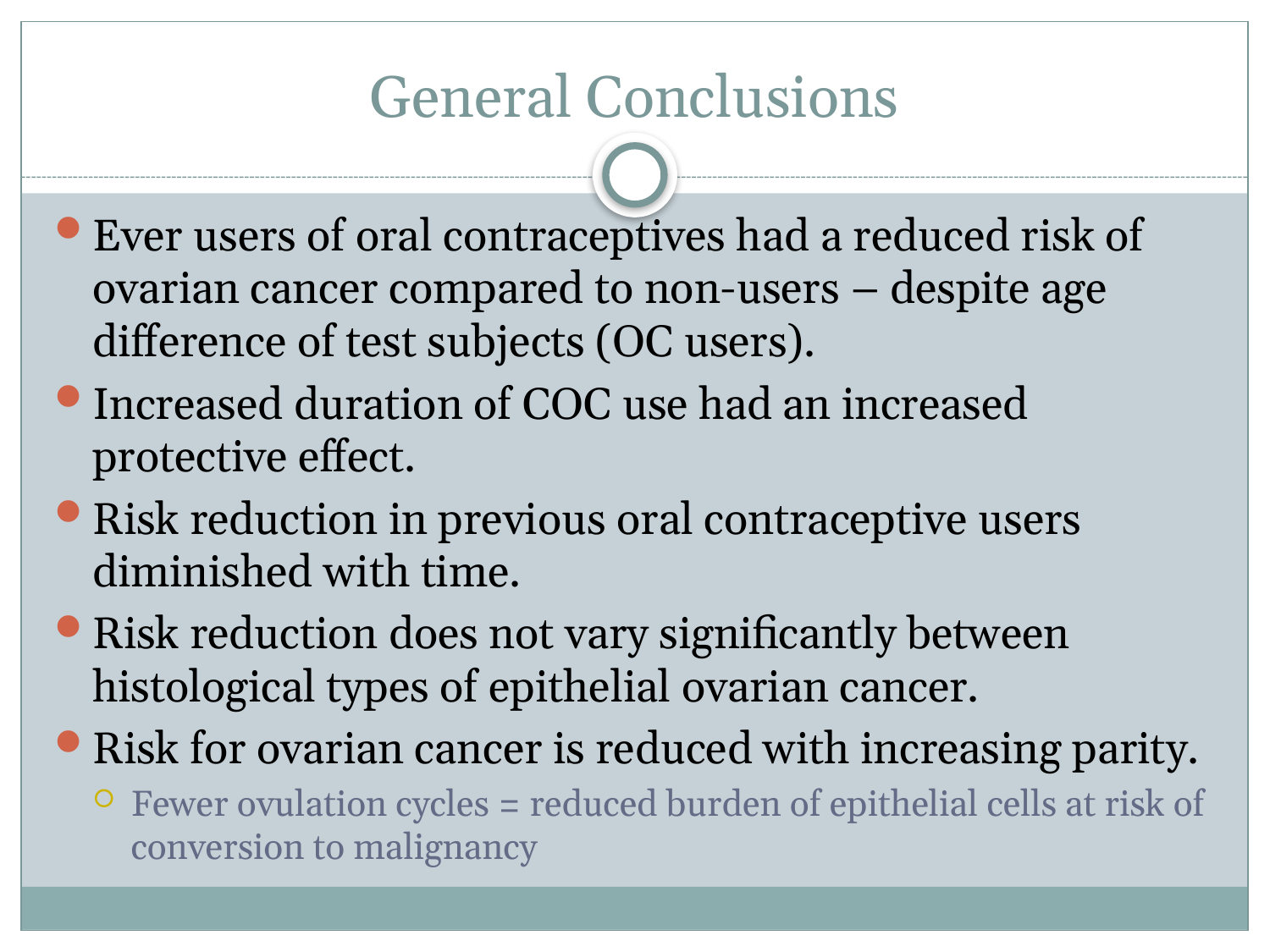

# General Conclusions
Ever users of oral contraceptives had a reduced risk of ovarian cancer compared to non-users – despite age difference of test subjects (OC users).
Increased duration of COC use had an increased protective effect.
Risk reduction in previous oral contraceptive users diminished with time.
Risk reduction does not vary significantly between histological types of epithelial ovarian cancer.
Risk for ovarian cancer is reduced with increasing parity.
Fewer ovulation cycles = reduced burden of epithelial cells at risk of conversion to malignancy